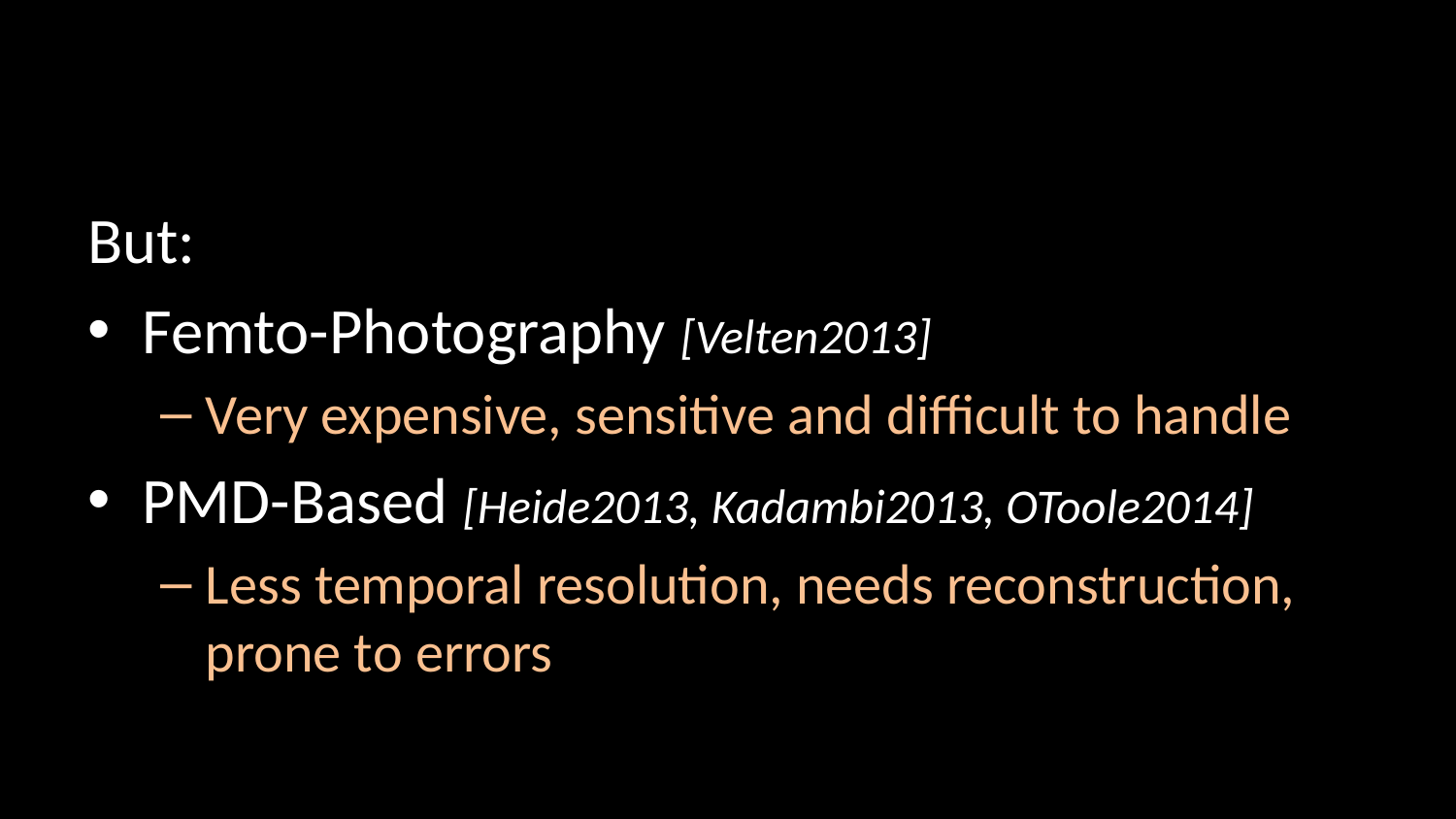

#
But:
Femto-Photography [Velten2013]
Very expensive, sensitive and difficult to handle
PMD-Based [Heide2013, Kadambi2013, OToole2014]
Less temporal resolution, needs reconstruction, prone to errors